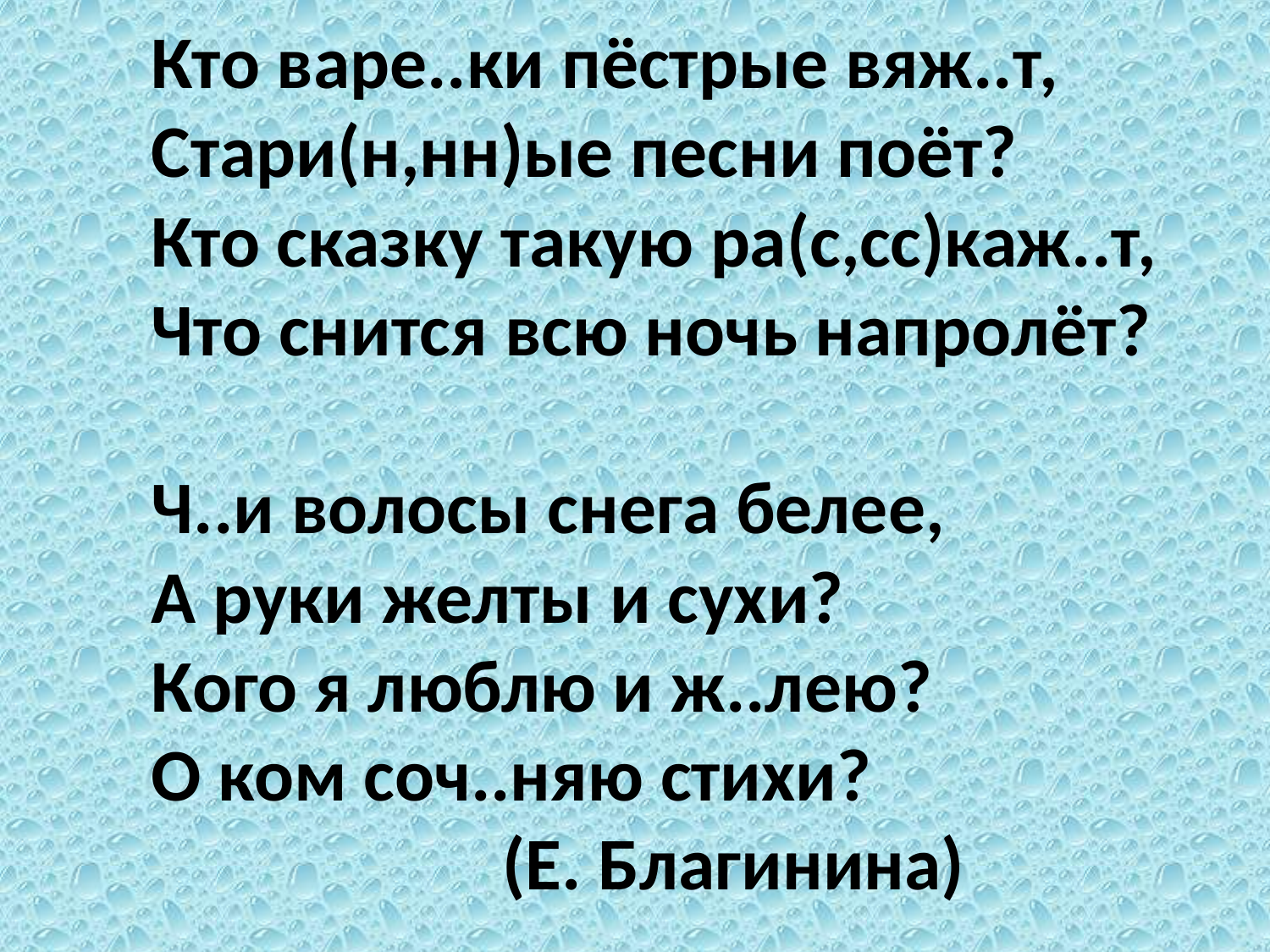

# Кто варе..ки пёстрые вяж..т, Стари(н,нн)ые песни поёт? Кто сказку такую ра(с,сс)каж..т, Что снится всю ночь напролёт?   Ч..и волосы снега белее, А руки желты и сухи? Кого я люблю и ж..лею? О ком соч..няю стихи?                      (Е. Благинина)